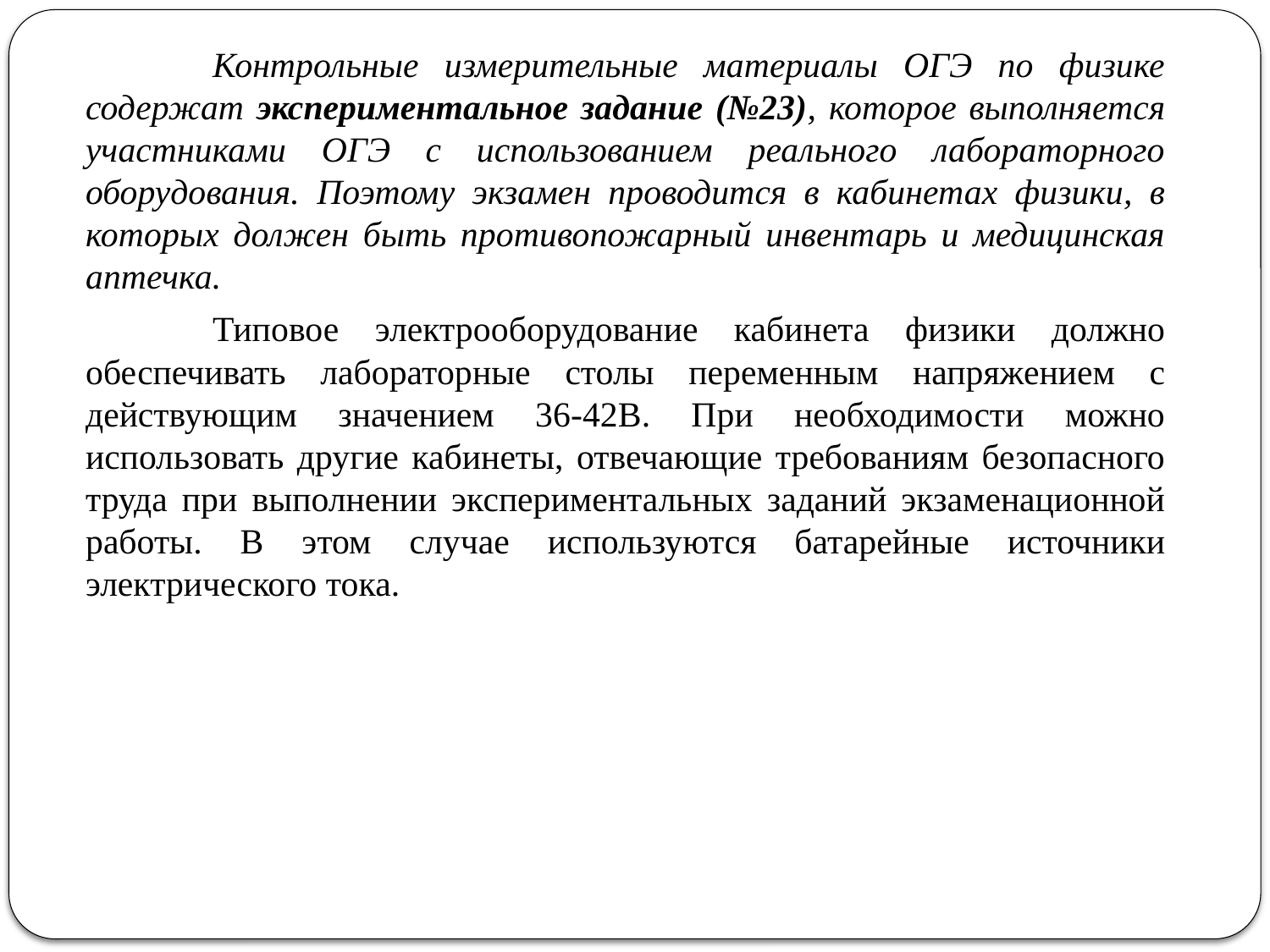

Контрольные измерительные материалы ОГЭ по физике содержат экспериментальное задание (№23), которое выполняется участниками ОГЭ с использованием реального лабораторного оборудования. Поэтому экзамен проводится в кабинетах физики, в которых должен быть противопожарный инвентарь и медицинская аптечка.
		Типовое электрооборудование кабинета физики должно обеспечивать лабораторные столы переменным напряжением с действующим значением 36-42В. При необходимости можно использовать другие кабинеты, отвечающие требованиям безопасного труда при выполнении экспериментальных заданий экзаменационной работы. В этом случае используются батарейные источники электрического тока.